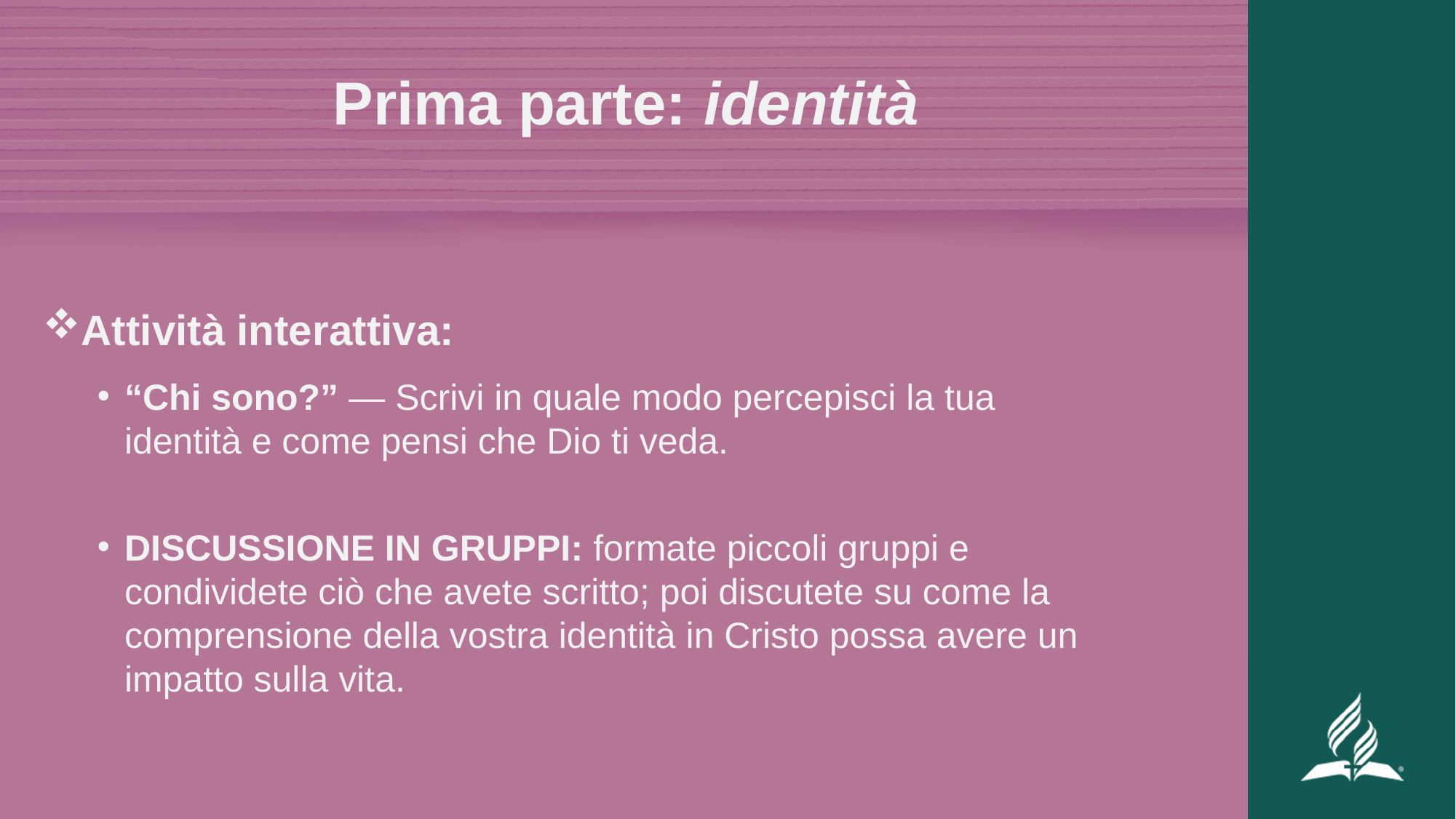

# Prima parte: identità
Attività interattiva:
“Chi sono?” — Scrivi in quale modo percepisci la tua identità e come pensi che Dio ti veda.
Discussione in gruppi: formate piccoli gruppi e condividete ciò che avete scritto; poi discutete su come la comprensione della vostra identità in Cristo possa avere un impatto sulla vita.